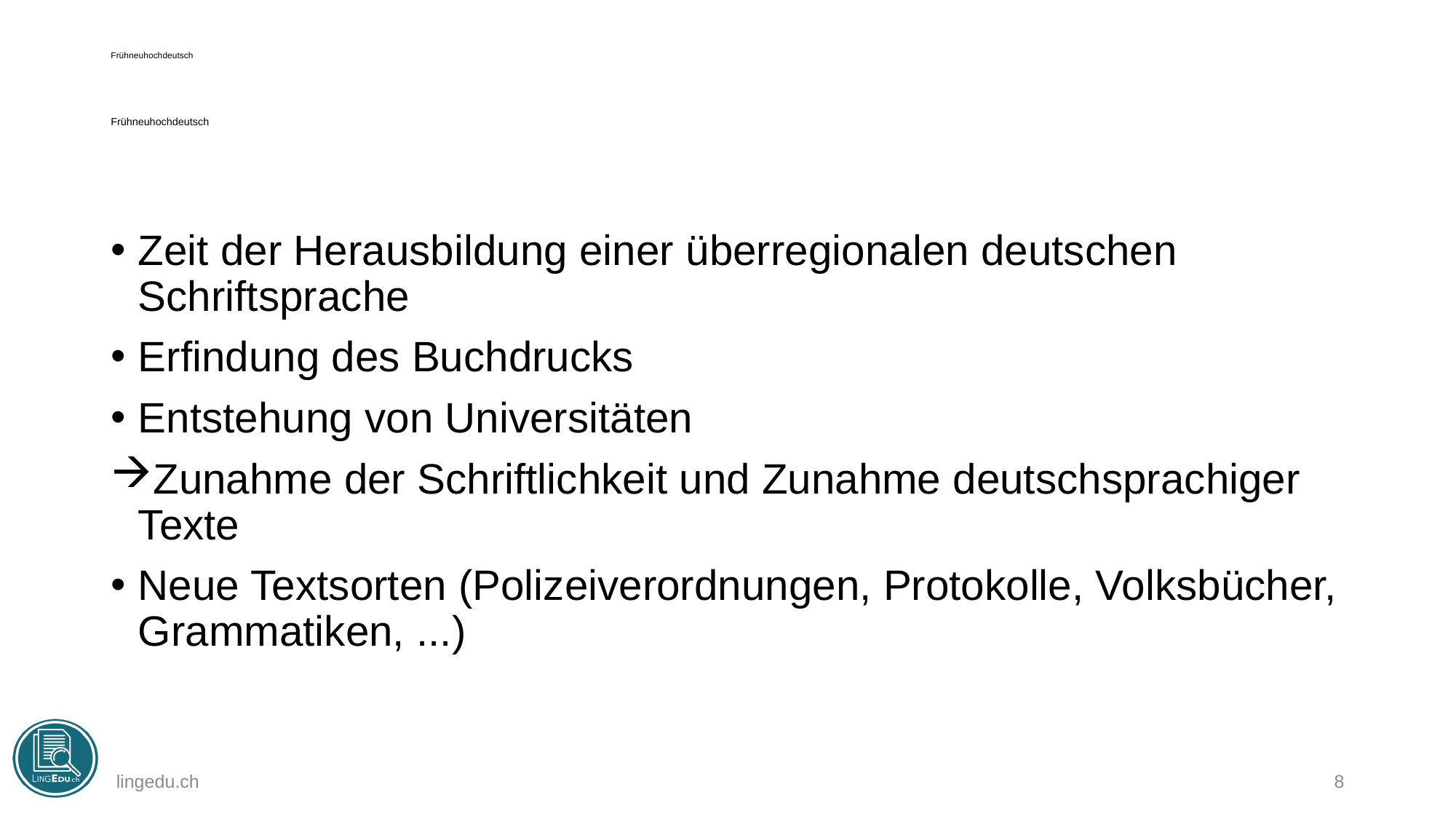

# Frühneuhochdeutsch Frühneuhochdeutsch
Zeit der Herausbildung einer überregionalen deutschen Schriftsprache
Erfindung des Buchdrucks
Entstehung von Universitäten
Zunahme der Schriftlichkeit und Zunahme deutschsprachiger Texte
Neue Textsorten (Polizeiverordnungen, Protokolle, Volksbücher, Grammatiken, ...)
lingedu.ch
8